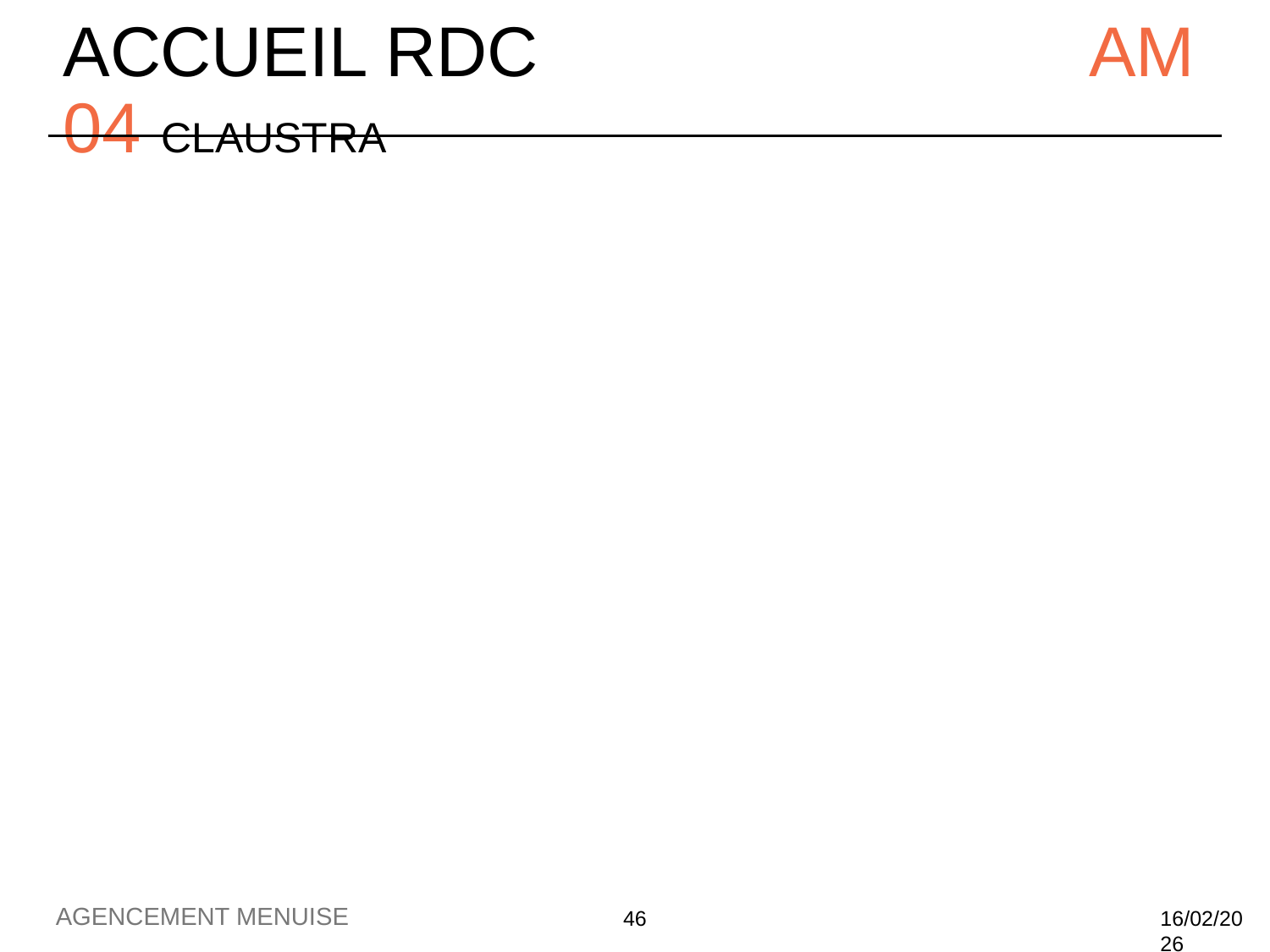

# ACCUEIL RDC                            AM 04 CLAUSTRA
AGENCEMENT MENUISE